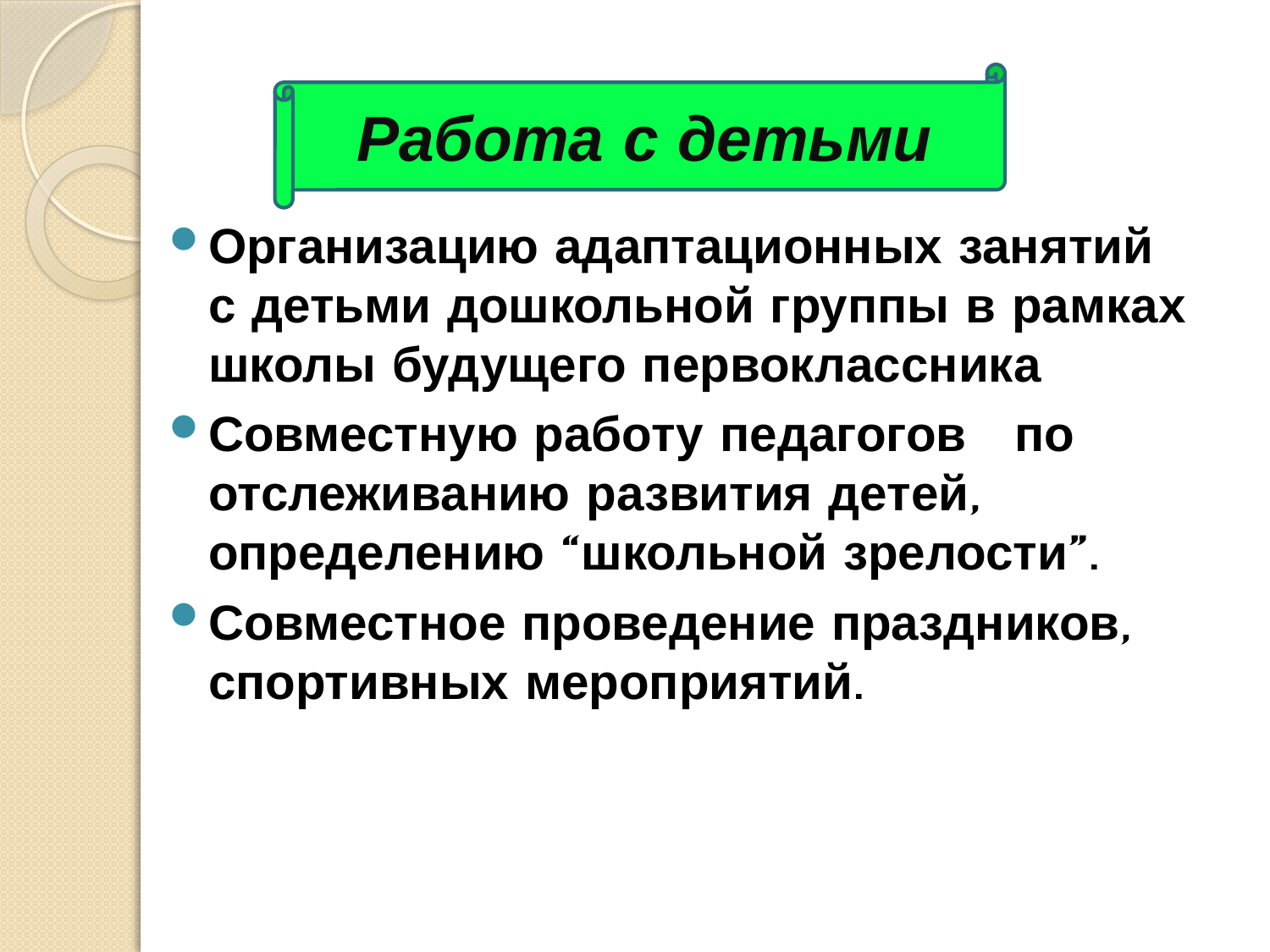

Работа с детьми
Организацию адаптационных занятий с детьми дошкольной группы в рамках школы будущего первоклассника
Совместную работу педагогов   по отслеживанию развития детей, определению “школьной зрелости”.
Совместное проведение праздников, спортивных мероприятий.